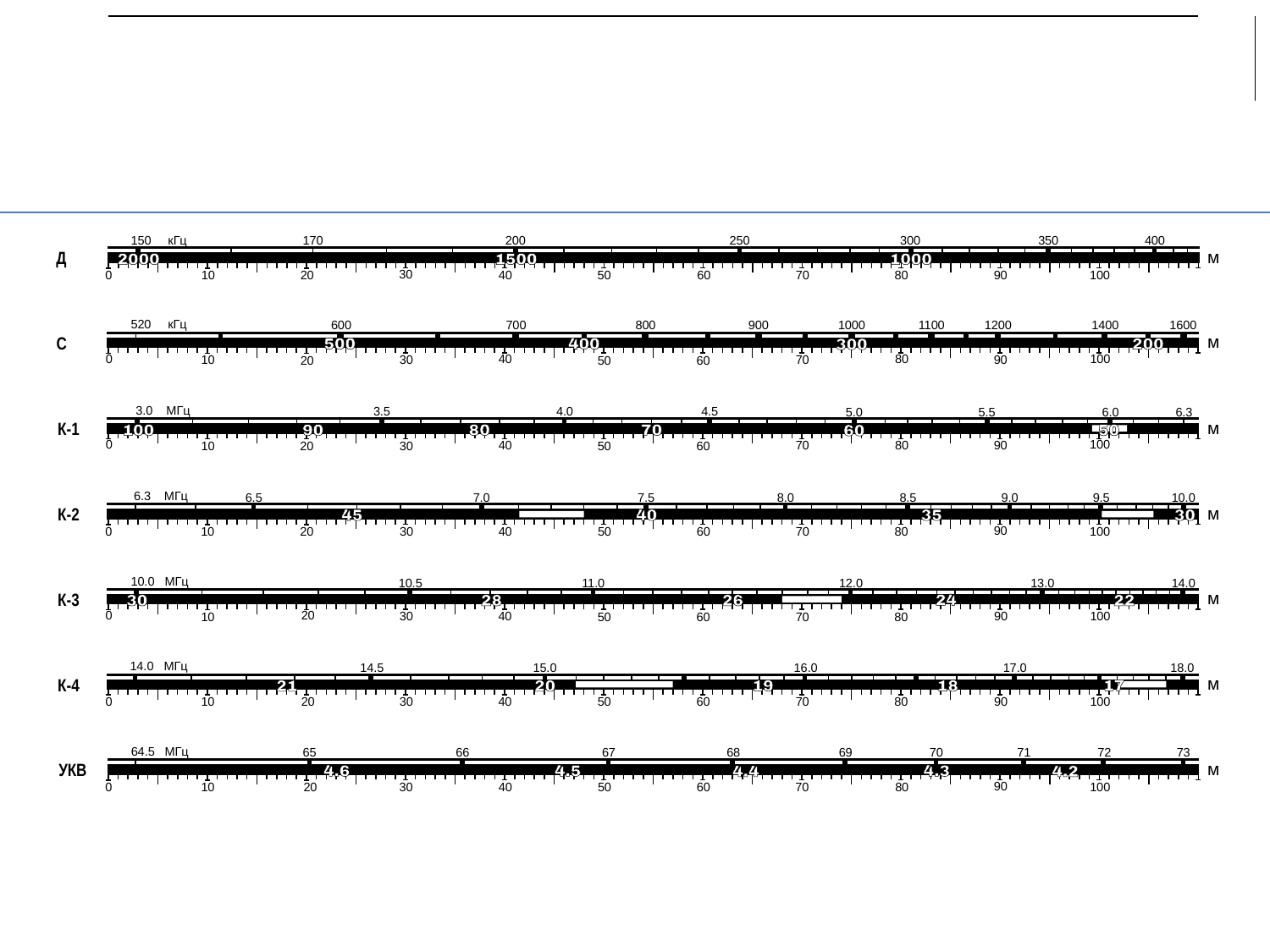

300
350
400
150     кГц
170
200
250
м
Д
2000
1500
1000
30
60
80
90
0
20
100
10
70
40
50
520     кГц
600
700
800
900
1000
1100
1200
1400
1600
м
С
500
400
200
300
0
100
40
80
10
30
70
90
50
60
20
3.0    МГц
4.5
3.5
4.0
5.0
6.0
6.3
5.5
м
К-1
70
80
90
100
50
60

0
100
40
80
70
90
10
30
50
60
20
6.3    МГц
6.5
7.0
7.5
8.0
8.5
9.0
9.5
10.0
м
К-2
45
40
35
30

90
10
0
100
30
70
40
20
50
60
80
10.0   МГц
10.5
11.0
12.0
13.0
14.0
м
К-3
24
30
26
22
28

0
20
100
40
30
90
10
50
60
80
70
14.0   МГц
14.5
15.0
16.0
17.0
18.0
м
К-4
17
19
18
21
20

90
10
80
0
20
100
60
70
40
30
50
64.5   МГц
70
71
65
69
66
67
68
72
73
м
УКВ
4.6
4.5
4.3
4.4
4.2
90
10
70
0
20
100
30
60
80
40
50